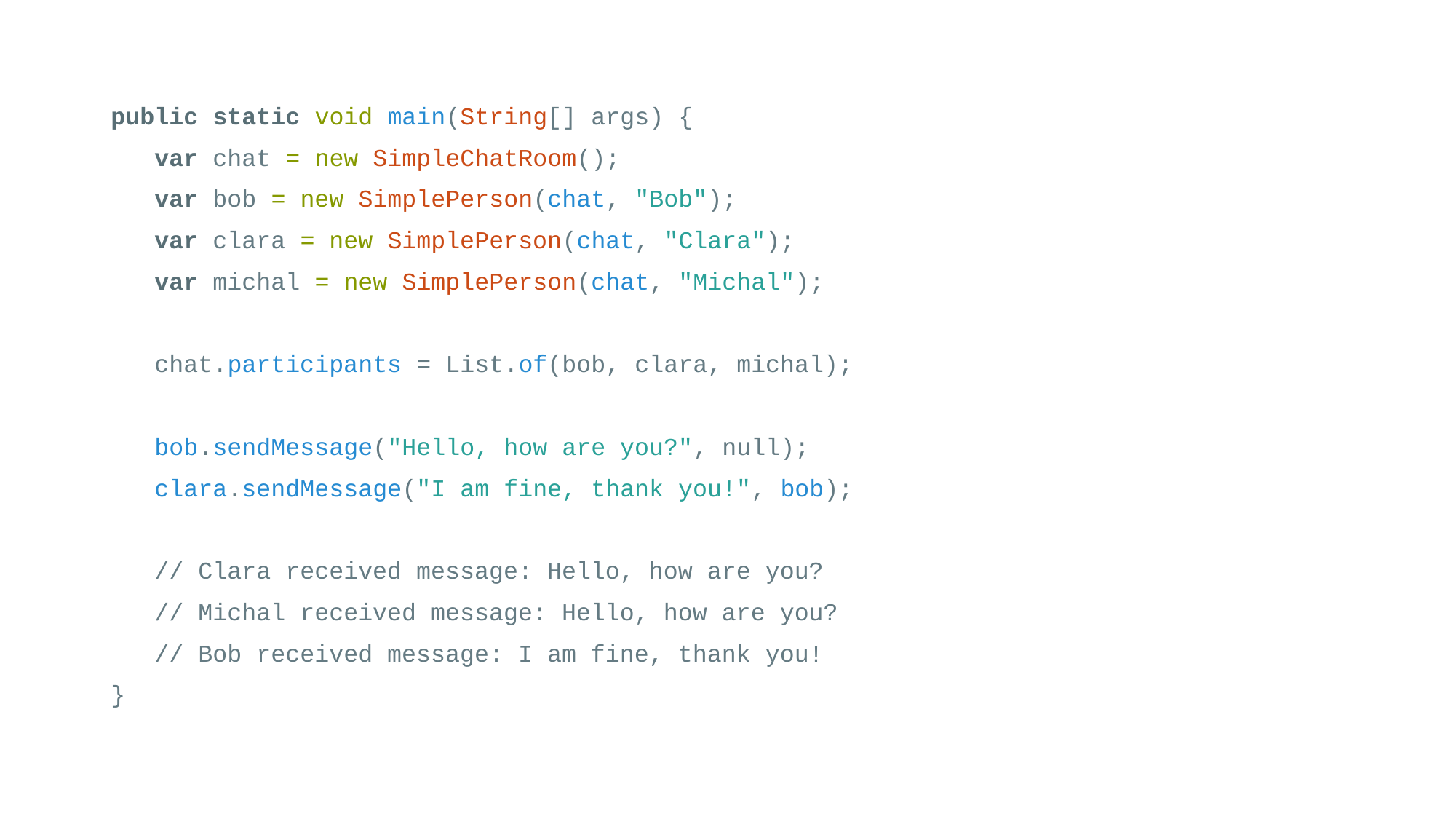

public static void main(String[] args) {
   var chat = new SimpleChatRoom();
   var bob = new SimplePerson(chat, "Bob");
   var clara = new SimplePerson(chat, "Clara");
   var michal = new SimplePerson(chat, "Michal");

   chat.participants = List.of(bob, clara, michal);

   bob.sendMessage("Hello, how are you?", null);
   clara.sendMessage("I am fine, thank you!", bob);

   // Clara received message: Hello, how are you?
   // Michal received message: Hello, how are you?
   // Bob received message: I am fine, thank you!
}